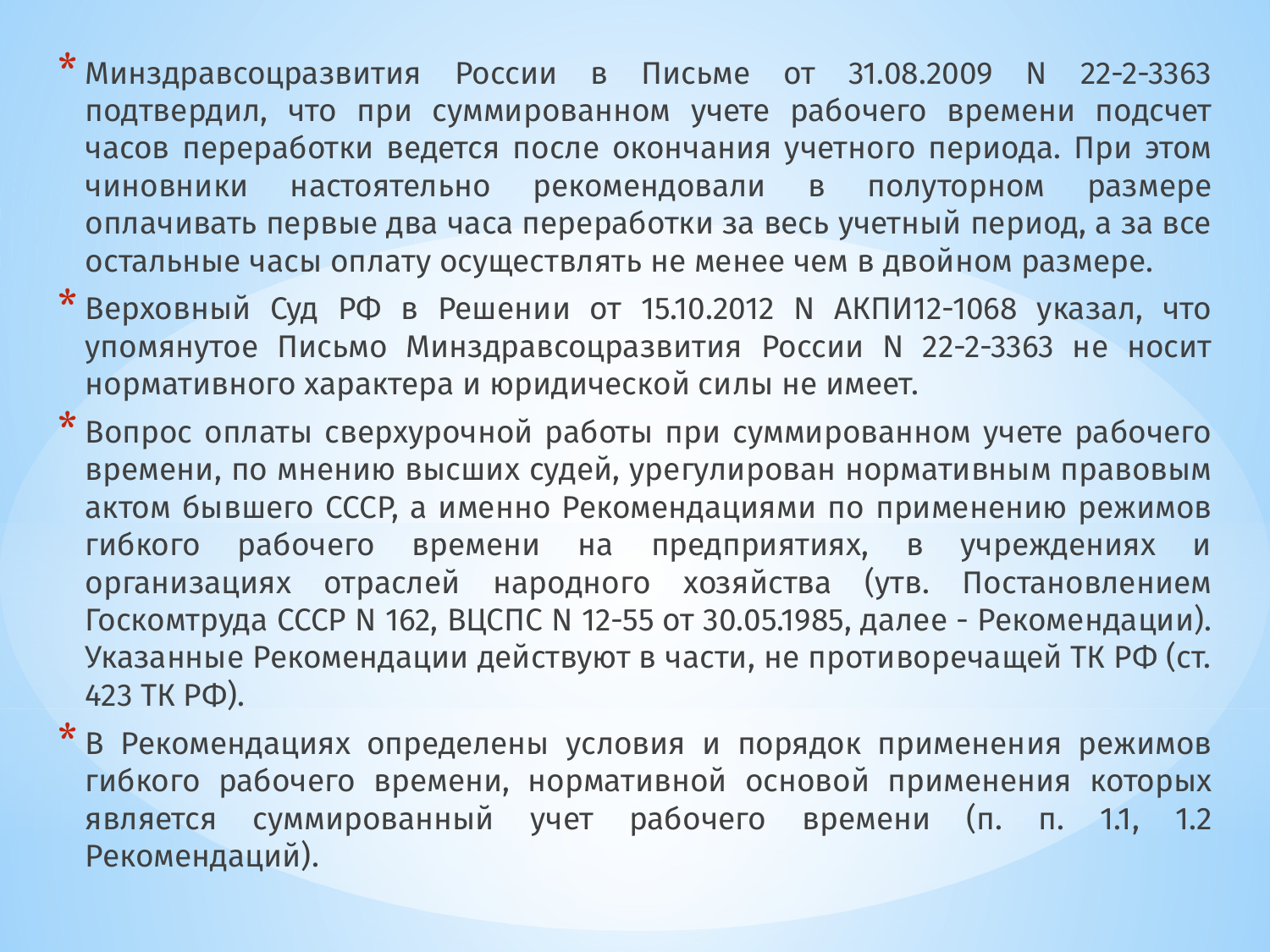

Минздравсоцразвития России в Письме от 31.08.2009 N 22-2-3363 подтвердил, что при суммированном учете рабочего времени подсчет часов переработки ведется после окончания учетного периода. При этом чиновники настоятельно рекомендовали в полуторном размере оплачивать первые два часа переработки за весь учетный период, а за все остальные часы оплату осуществлять не менее чем в двойном размере.
Верховный Суд РФ в Решении от 15.10.2012 N АКПИ12-1068 указал, что упомянутое Письмо Минздравсоцразвития России N 22-2-3363 не носит нормативного характера и юридической силы не имеет.
Вопрос оплаты сверхурочной работы при суммированном учете рабочего времени, по мнению высших судей, урегулирован нормативным правовым актом бывшего СССР, а именно Рекомендациями по применению режимов гибкого рабочего времени на предприятиях, в учреждениях и организациях отраслей народного хозяйства (утв. Постановлением Госкомтруда СССР N 162, ВЦСПС N 12-55 от 30.05.1985, далее - Рекомендации). Указанные Рекомендации действуют в части, не противоречащей ТК РФ (ст. 423 ТК РФ).
В Рекомендациях определены условия и порядок применения режимов гибкого рабочего времени, нормативной основой применения которых является суммированный учет рабочего времени (п. п. 1.1, 1.2 Рекомендаций).